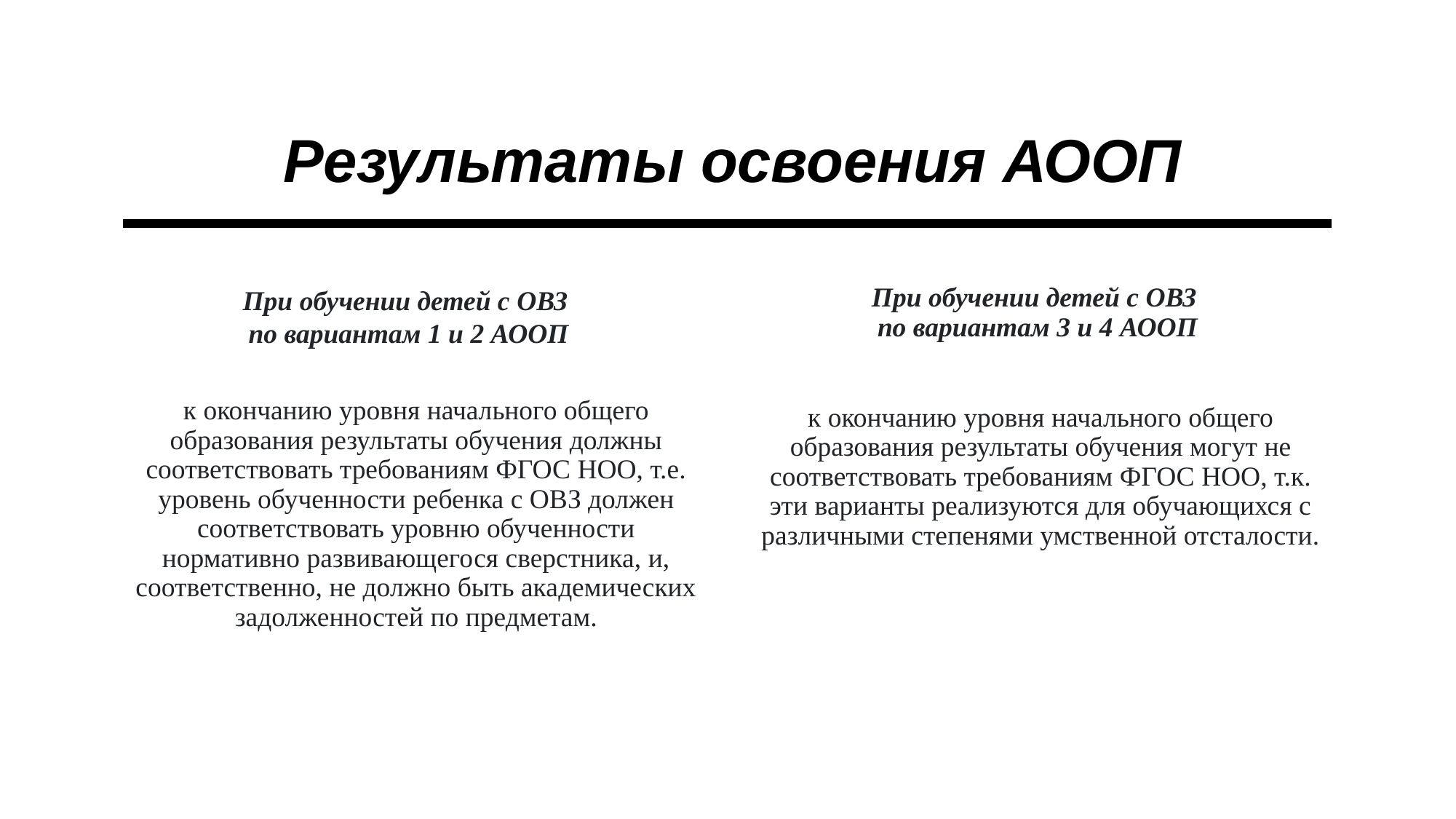

# Результаты освоения АООП
При обучении детей с ОВЗ
по вариантам 1 и 2 АООП
При обучении детей с ОВЗ
по вариантам 3 и 4 АООП
к окончанию уровня начального общего образования результаты обучения должны соответствовать требованиям ФГОС НОО, т.е. уровень обученности ребенка с ОВЗ должен соответствовать уровню обученности нормативно развивающегося сверстника, и, соответственно, не должно быть академических задолженностей по предметам.
к окончанию уровня начального общего образования результаты обучения могут не соответствовать требованиям ФГОС НОО, т.к. эти варианты реализуются для обучающихся с различными степенями умственной отсталости.